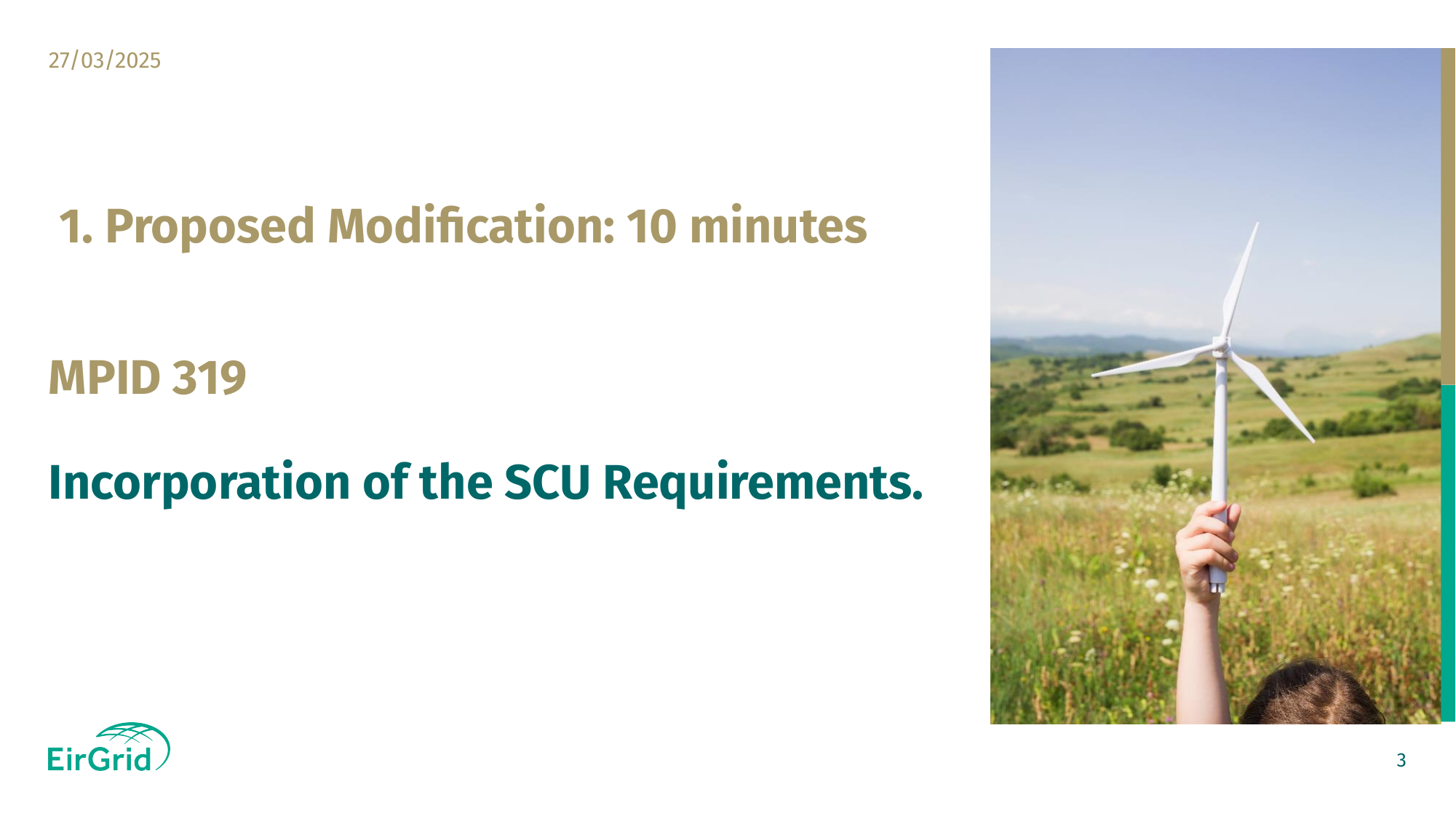

27/03/2025
1. Proposed Modification: 10 minutes
# MPID 319 Incorporation of the SCU Requirements.
3